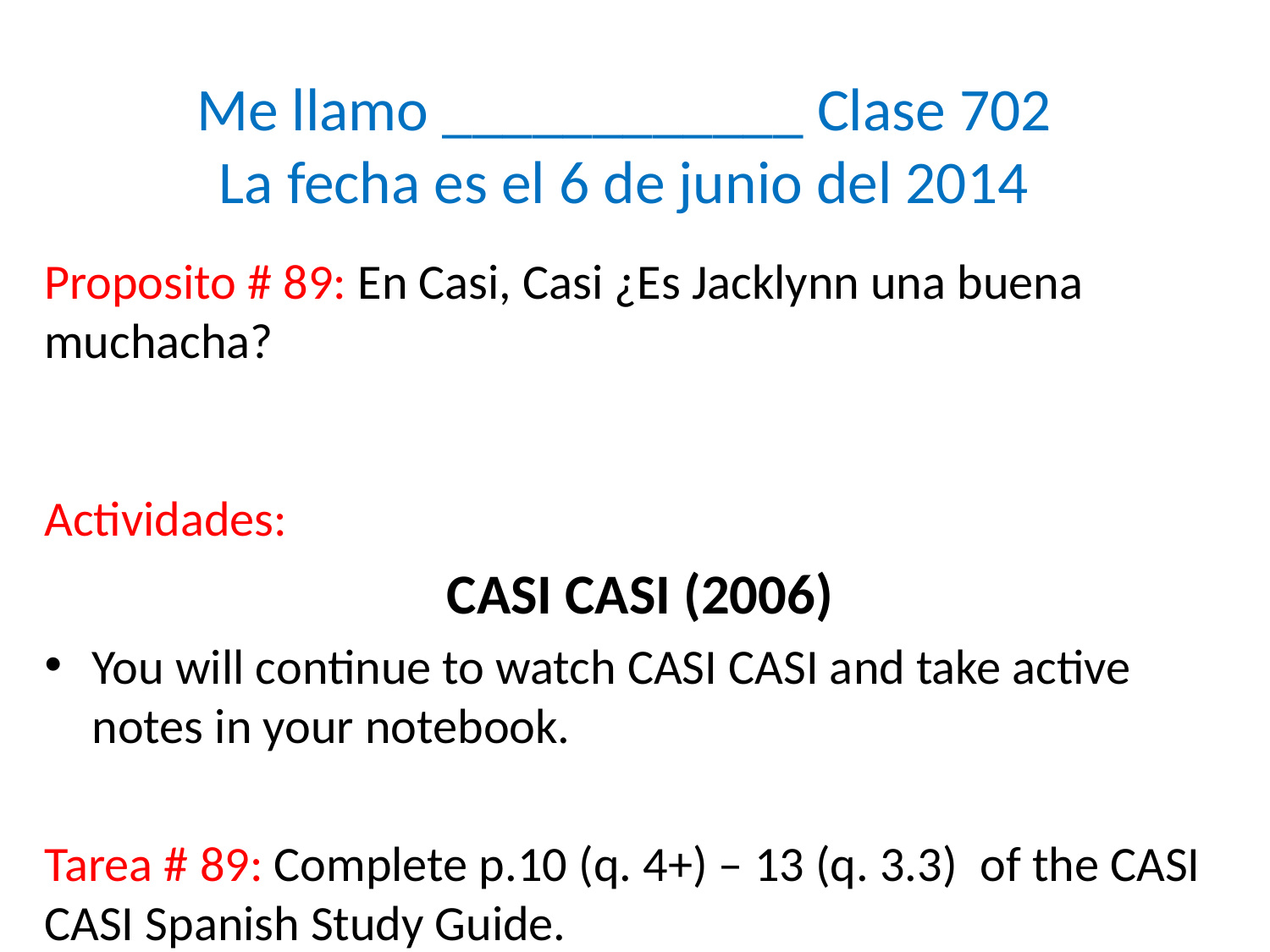

# Me llamo ____________ Clase 702 La fecha es el 6 de junio del 2014
Proposito # 89: En Casi, Casi ¿Es Jacklynn una buena muchacha?                                                                                                                                                                                                                                                                                                    Actividades:
CASI CASI (2006)
You will continue to watch CASI CASI and take active notes in your notebook.

Tarea # 89: Complete p.10 (q. 4+) – 13 (q. 3.3)  of the CASI CASI Spanish Study Guide.